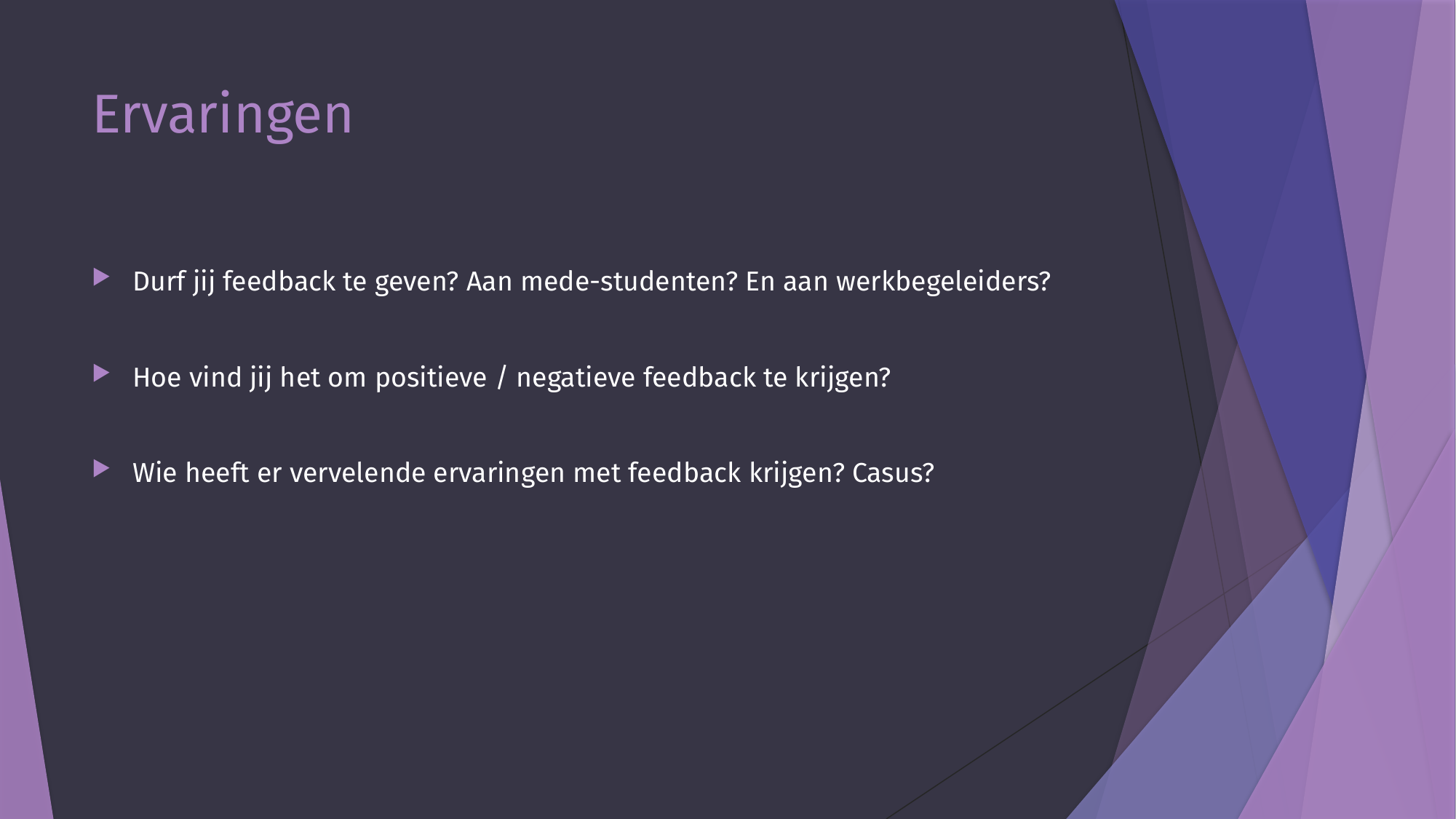

# Ervaringen
Durf jij feedback te geven? Aan mede-studenten? En aan werkbegeleiders?

Hoe vind jij het om positieve / negatieve feedback te krijgen?

Wie heeft er vervelende ervaringen met feedback krijgen? Casus?